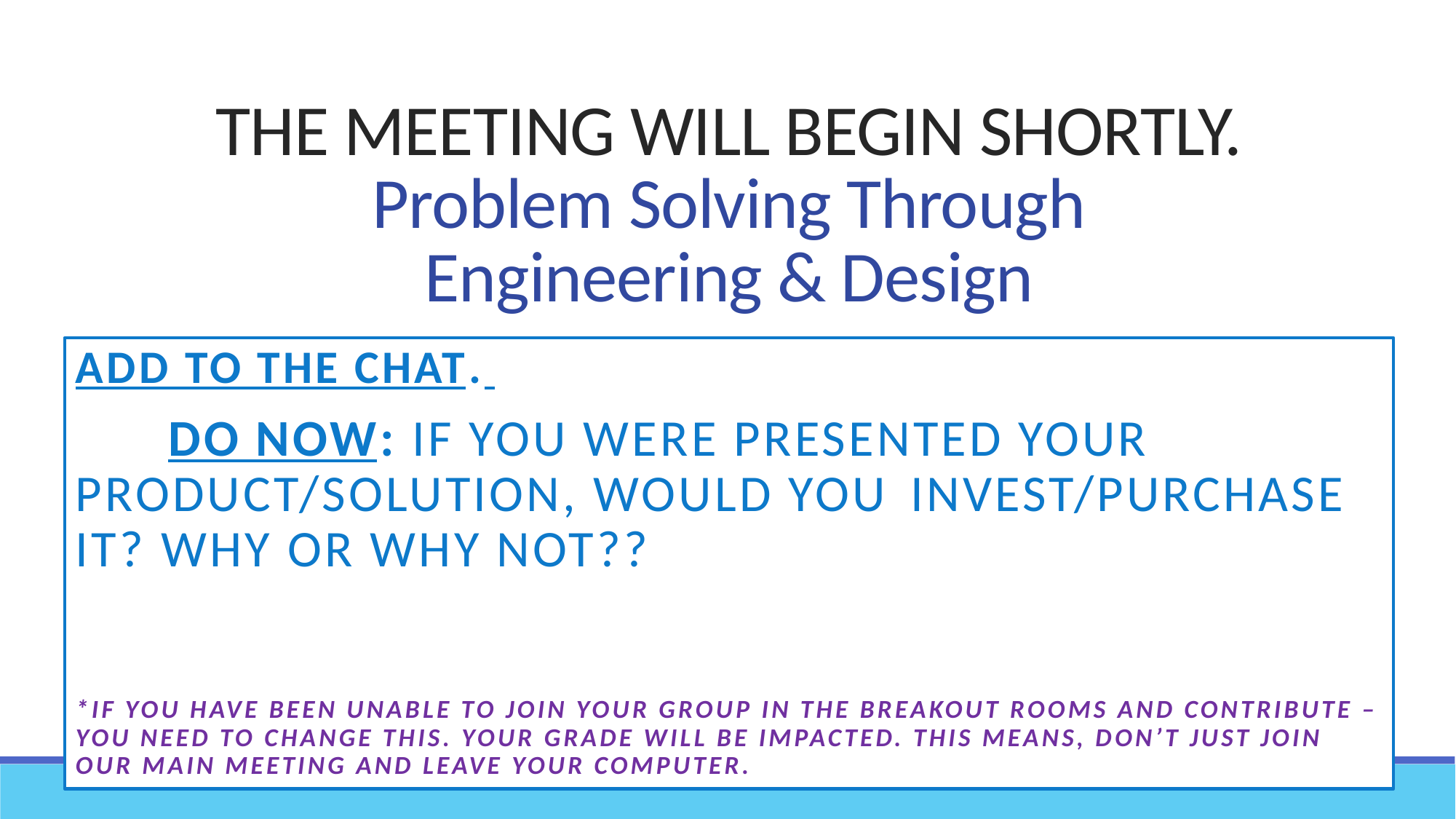

# THE MEETING WILL BEGIN SHORTLY. Problem Solving Through Engineering & Design
ADD to the chat.
	DO now: If you were presented your 	product/solution, would you 	invest/purchase it? Why or why not??
*If you have been unable to join your group in the breakout rooms and contribute – you need to change this. Your grade will be impacted. This means, don’t just join our main meeting and leave your computer.